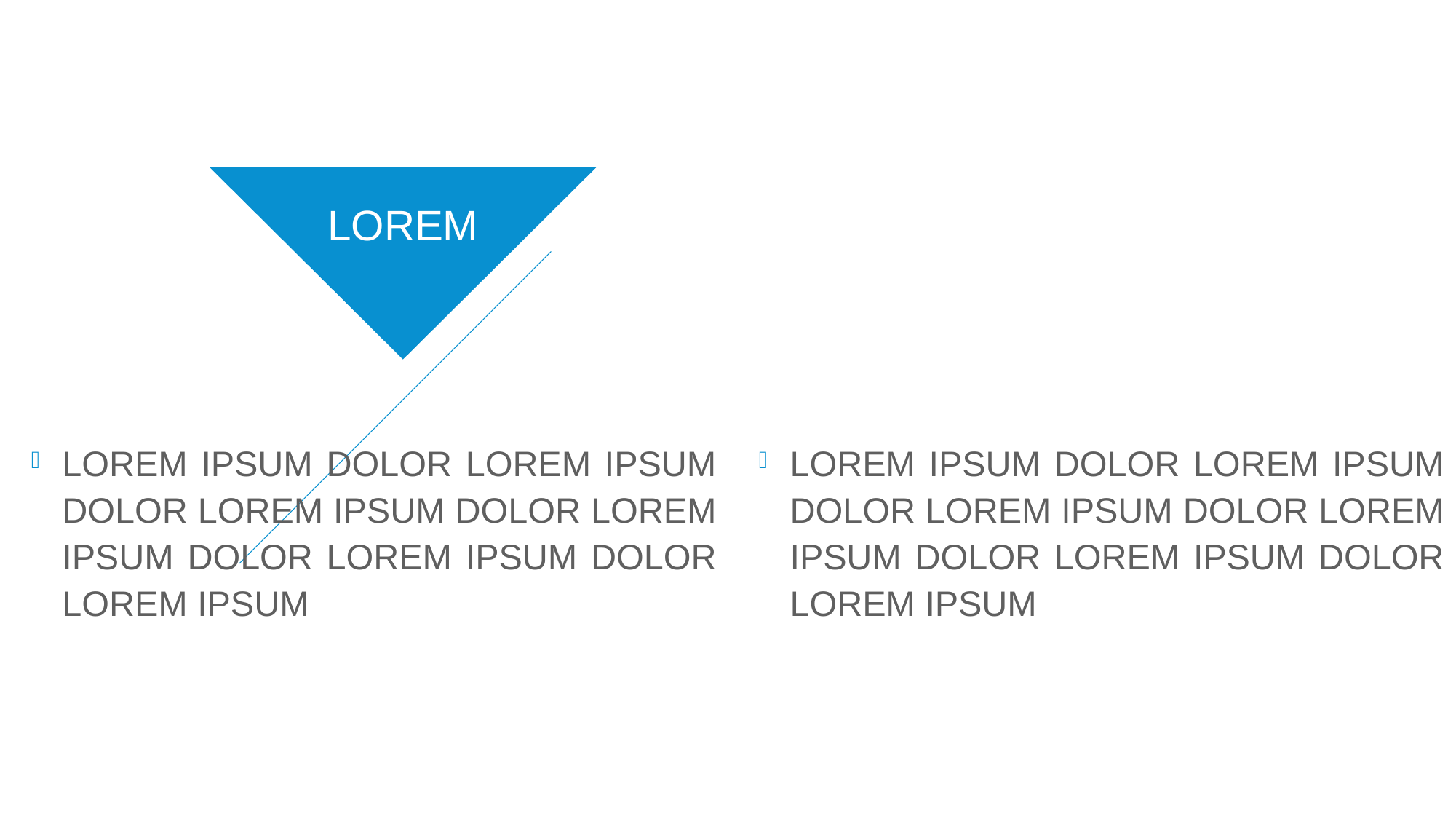

# LOREM
LOREM IPSUM DOLOR LOREM IPSUM DOLOR LOREM IPSUM DOLOR LOREM IPSUM DOLOR LOREM IPSUM DOLOR LOREM IPSUM
LOREM IPSUM DOLOR LOREM IPSUM DOLOR LOREM IPSUM DOLOR LOREM IPSUM DOLOR LOREM IPSUM DOLOR LOREM IPSUM